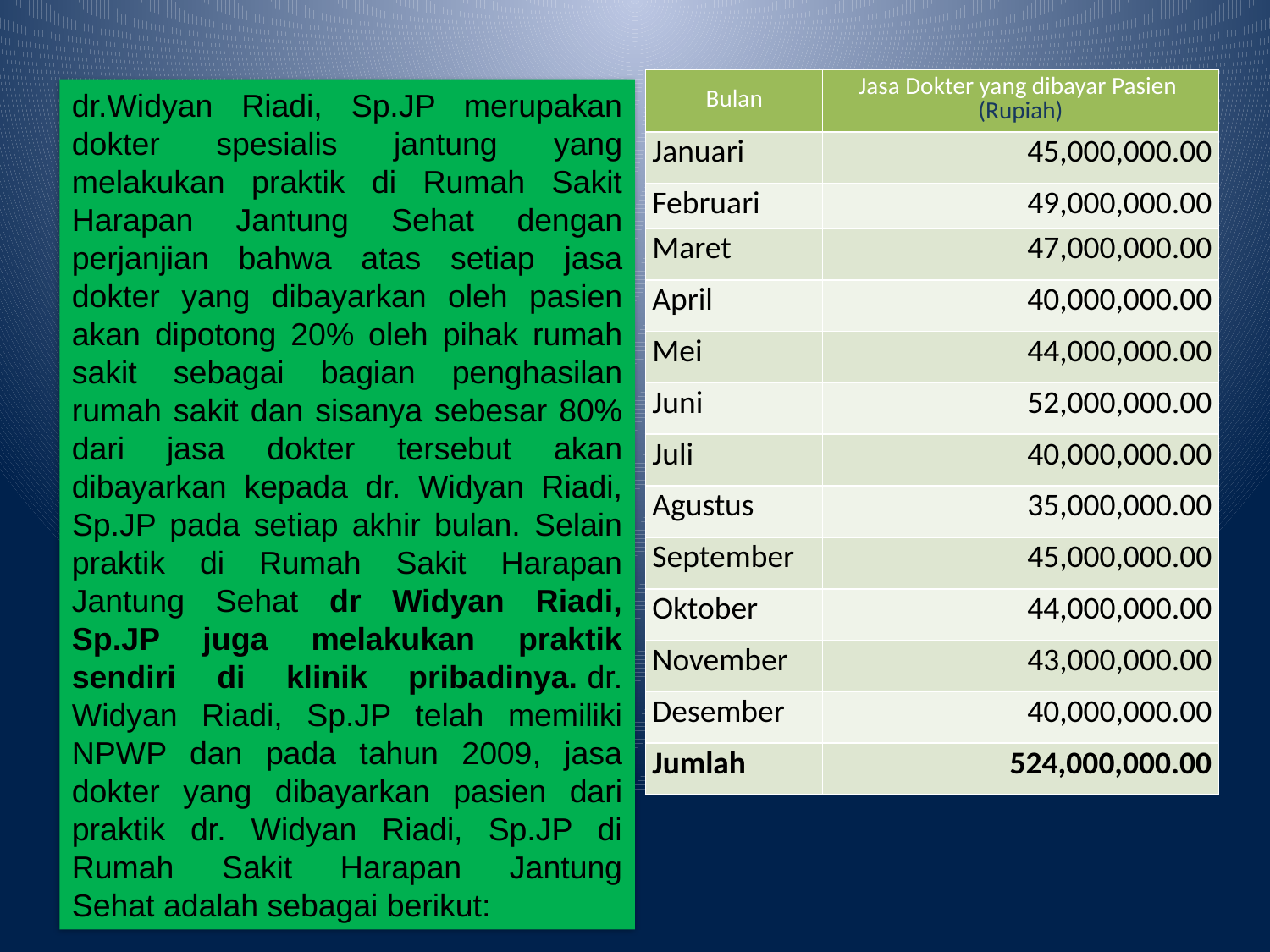

| Bulan | Jasa Dokter yang dibayar Pasien (Rupiah) |
| --- | --- |
| Januari | 45,000,000.00 |
| Februari | 49,000,000.00 |
| Maret | 47,000,000.00 |
| April | 40,000,000.00 |
| Mei | 44,000,000.00 |
| Juni | 52,000,000.00 |
| Juli | 40,000,000.00 |
| Agustus | 35,000,000.00 |
| September | 45,000,000.00 |
| Oktober | 44,000,000.00 |
| November | 43,000,000.00 |
| Desember | 40,000,000.00 |
| Jumlah | 524,000,000.00 |
dr.Widyan Riadi, Sp.JP merupakan dokter spesialis jantung yang melakukan praktik di Rumah Sakit Harapan Jantung Sehat dengan perjanjian bahwa atas setiap jasa dokter yang dibayarkan oleh pasien akan dipotong 20% oleh pihak rumah sakit sebagai bagian penghasilan rumah sakit dan sisanya sebesar 80% dari jasa dokter tersebut akan dibayarkan kepada dr. Widyan Riadi, Sp.JP pada setiap akhir bulan. Selain praktik di Rumah Sakit Harapan Jantung Sehat dr Widyan Riadi, Sp.JP juga melakukan praktik sendiri di klinik pribadinya. dr. Widyan Riadi, Sp.JP telah memiliki NPWP dan pada tahun 2009, jasa dokter yang dibayarkan pasien dari praktik dr. Widyan Riadi, Sp.JP di Rumah Sakit Harapan Jantung Sehat adalah sebagai berikut: